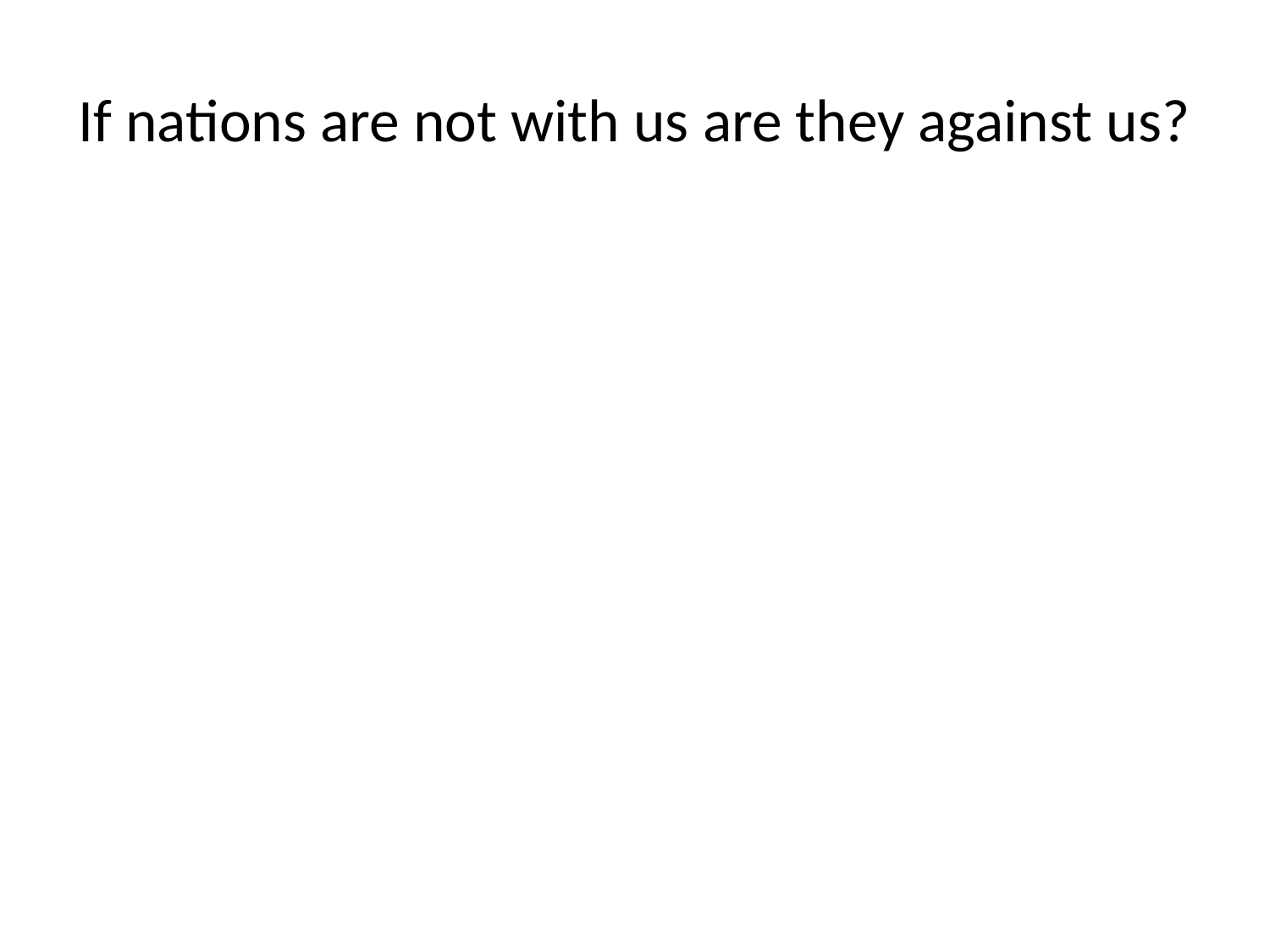

# If nations are not with us are they against us?